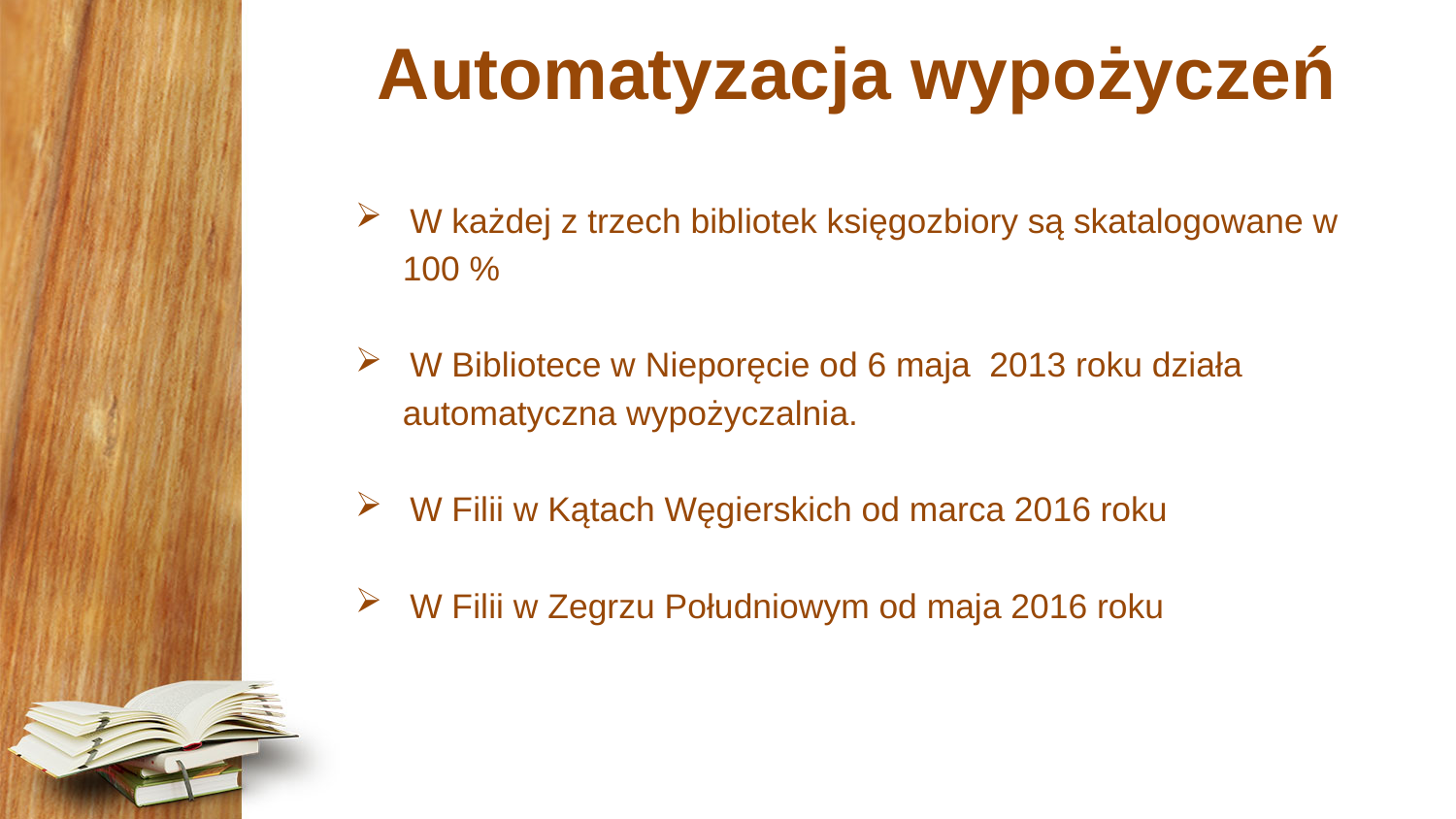

# Automatyzacja wypożyczeń
W każdej z trzech bibliotek księgozbiory są skatalogowane w
     100 %

W Bibliotece w Nieporęcie od 6 maja  2013 roku działa
     automatyczna wypożyczalnia.

W Filii w Kątach Węgierskich od marca 2016 roku

W Filii w Zegrzu Południowym od maja 2016 roku